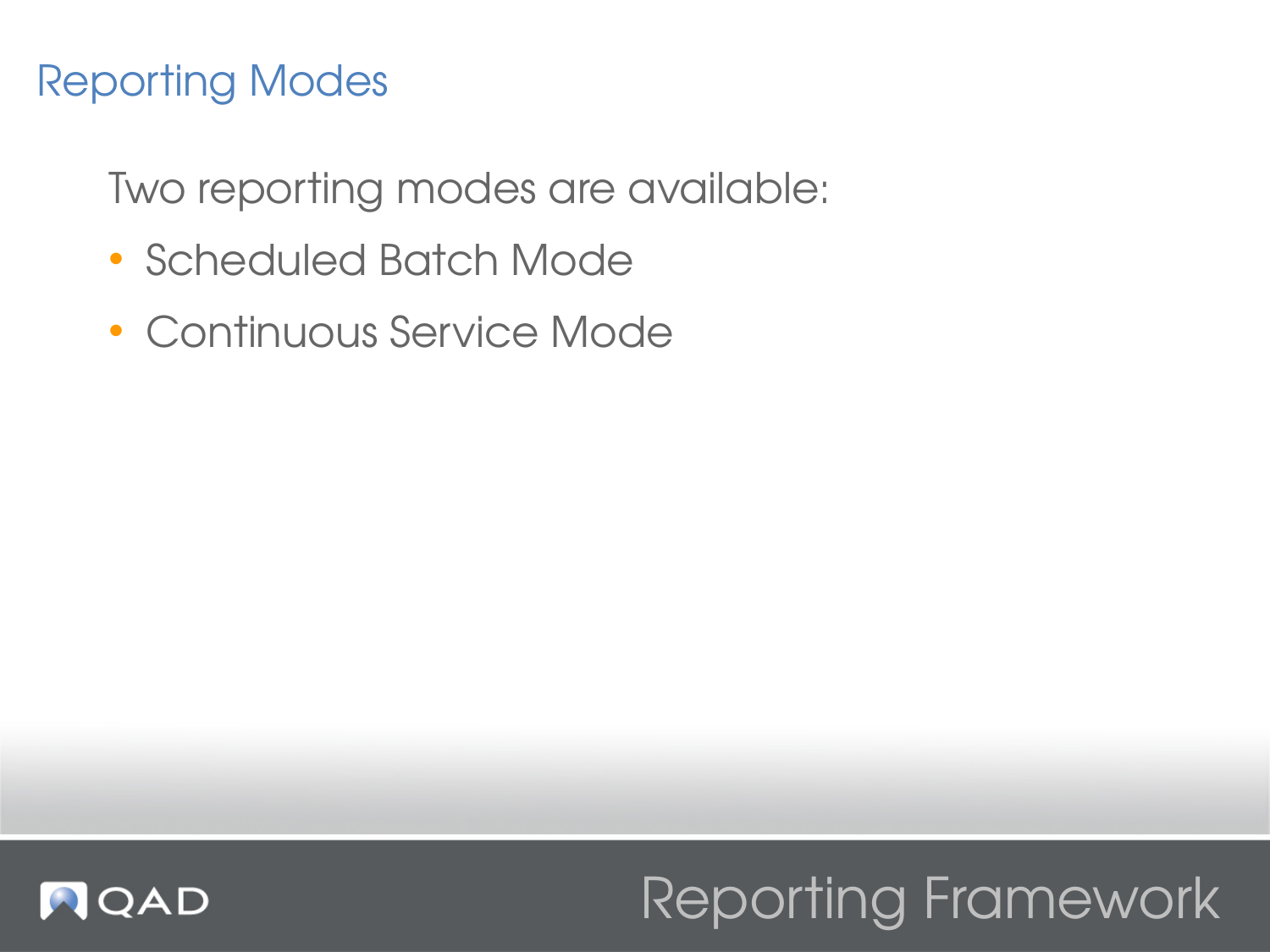

Reporting Modes

Two reporting modes are available:
Scheduled Batch Mode
Continuous Service Mode

# Reporting Framework